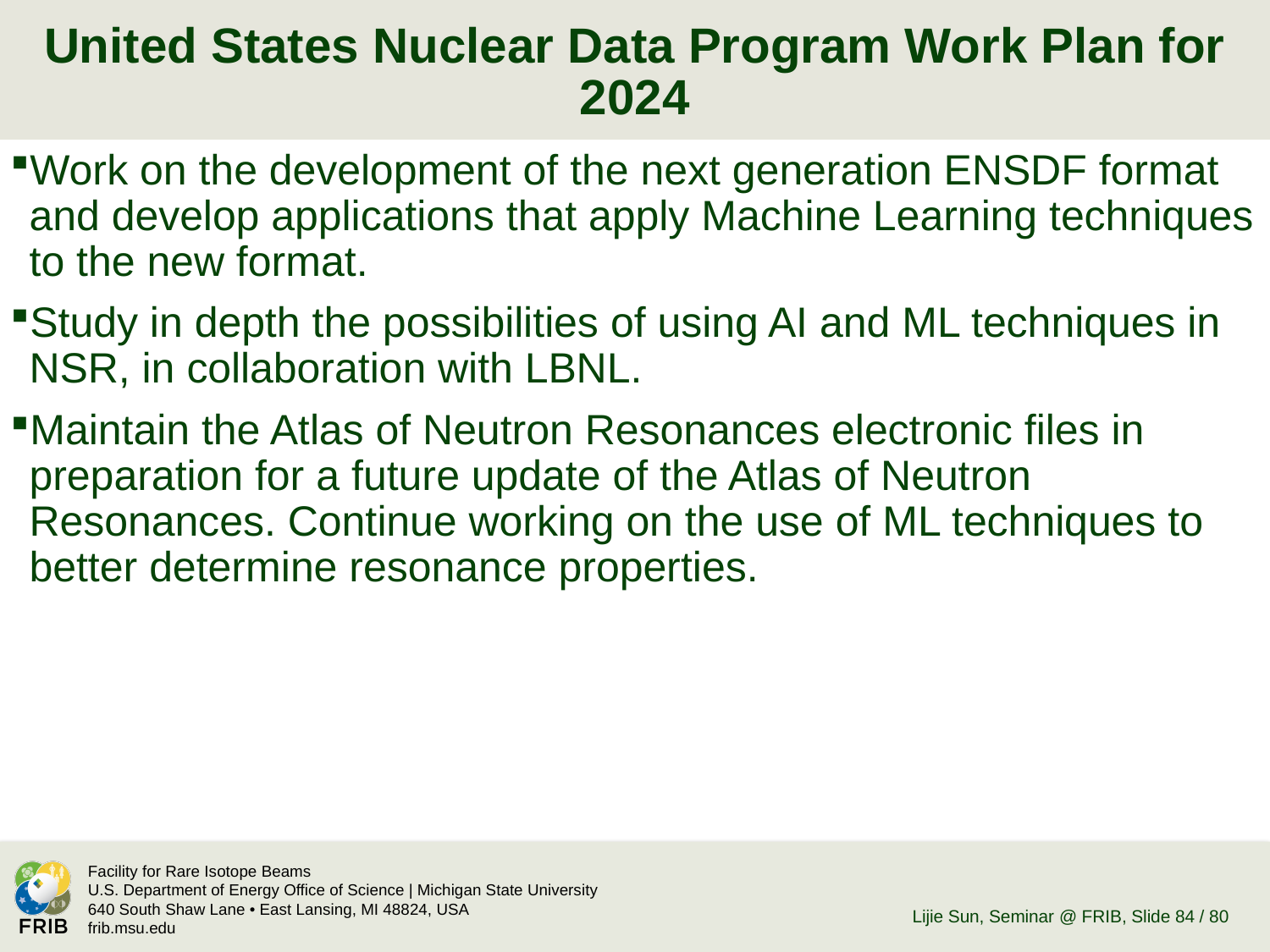

# United States Nuclear Data Program Work Plan for 2024
Work on the development of the next generation ENSDF format and develop applications that apply Machine Learning techniques to the new format.
Study in depth the possibilities of using AI and ML techniques in NSR, in collaboration with LBNL.
Maintain the Atlas of Neutron Resonances electronic files in preparation for a future update of the Atlas of Neutron Resonances. Continue working on the use of ML techniques to better determine resonance properties.
Lijie Sun, Seminar @ FRIB
, Slide 84 / 80